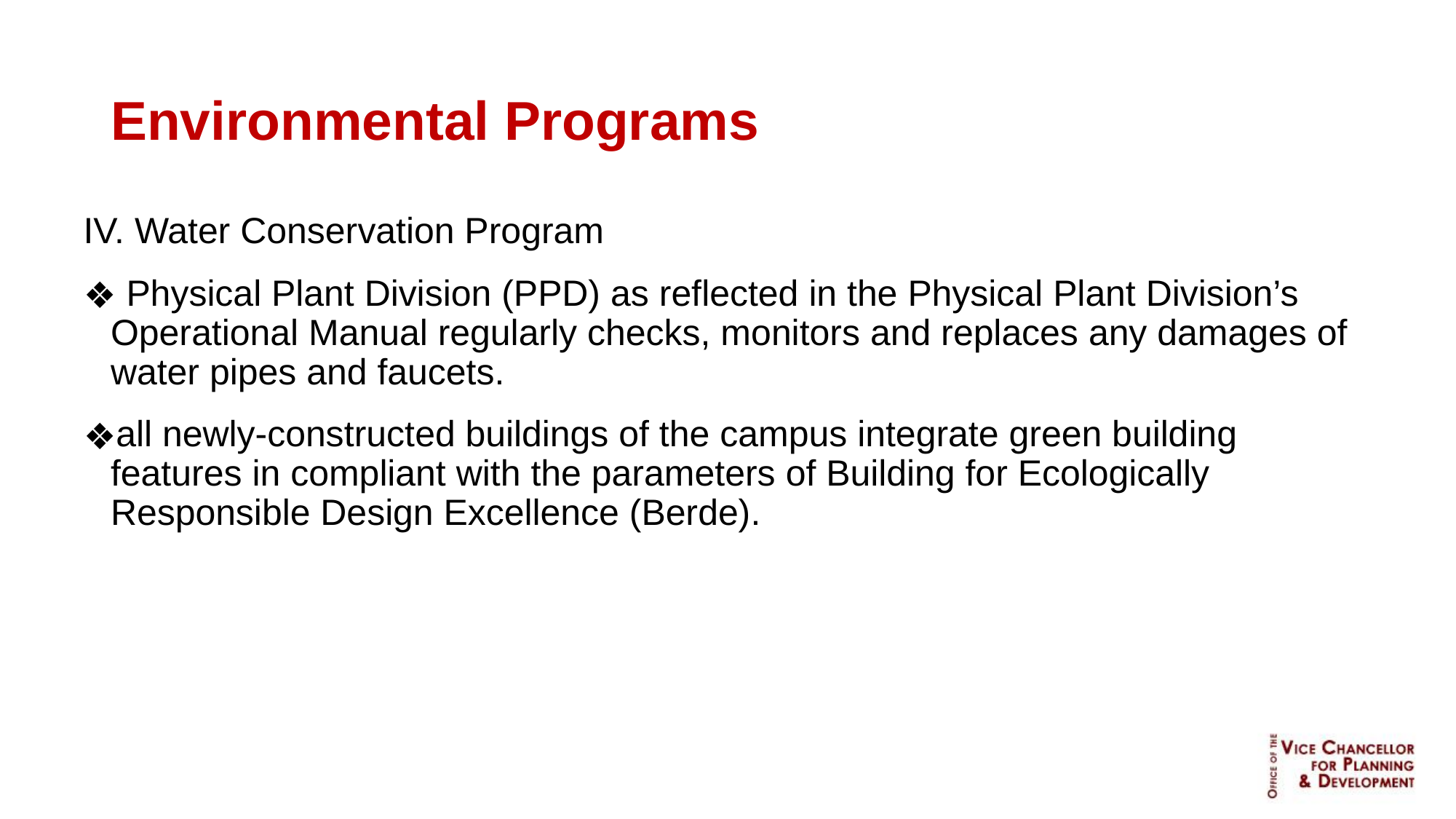

Environmental Programs
IV. Water Conservation Program

 Physical Plant Division (PPD) as reflected in the Physical Plant Division’s Operational Manual regularly checks, monitors and replaces any damages of water pipes and faucets.

all newly-constructed buildings of the campus integrate green building features in compliant with the parameters of Building for Ecologically Responsible Design Excellence (Berde).